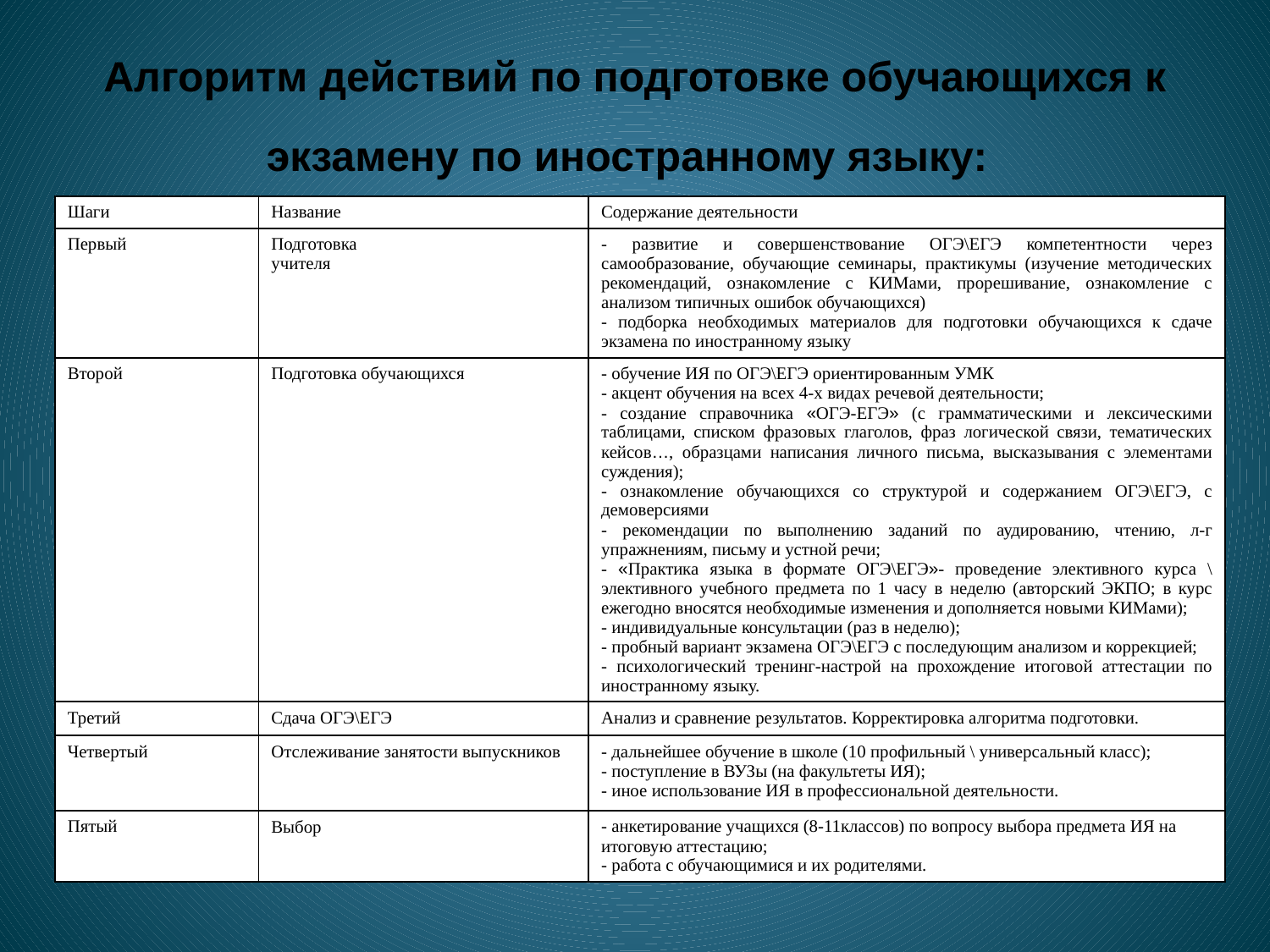

# Алгоритм действий по подготовке обучающихся к экзамену по иностранному языку:
| Шаги | Название | Содержание деятельности |
| --- | --- | --- |
| Первый | Подготовка учителя | - развитие и совершенствование ОГЭ\ЕГЭ компетентности через самообразование, обучающие семинары, практикумы (изучение методических рекомендаций, ознакомление с КИМами, прорешивание, ознакомление с анализом типичных ошибок обучающихся) - подборка необходимых материалов для подготовки обучающихся к сдаче экзамена по иностранному языку |
| Второй | Подготовка обучающихся | - обучение ИЯ по ОГЭ\ЕГЭ ориентированным УМК - акцент обучения на всех 4-х видах речевой деятельности; - создание справочника «ОГЭ-ЕГЭ» (с грамматическими и лексическими таблицами, списком фразовых глаголов, фраз логической связи, тематических кейсов…, образцами написания личного письма, высказывания с элементами суждения); - ознакомление обучающихся со структурой и содержанием ОГЭ\ЕГЭ, с демоверсиями - рекомендации по выполнению заданий по аудированию, чтению, л-г упражнениям, письму и устной речи; - «Практика языка в формате ОГЭ\ЕГЭ»- проведение элективного курса \ элективного учебного предмета по 1 часу в неделю (авторский ЭКПО; в курс ежегодно вносятся необходимые изменения и дополняется новыми КИМами); - индивидуальные консультации (раз в неделю); - пробный вариант экзамена ОГЭ\ЕГЭ с последующим анализом и коррекцией; - психологический тренинг-настрой на прохождение итоговой аттестации по иностранному языку. |
| Третий | Сдача ОГЭ\ЕГЭ | Анализ и сравнение результатов. Корректировка алгоритма подготовки. |
| Четвертый | Отслеживание занятости выпускников | - дальнейшее обучение в школе (10 профильный \ универсальный класс); - поступление в ВУЗы (на факультеты ИЯ); - иное использование ИЯ в профессиональной деятельности. |
| Пятый | Выбор | - анкетирование учащихся (8-11классов) по вопросу выбора предмета ИЯ на итоговую аттестацию; - работа с обучающимися и их родителями. |